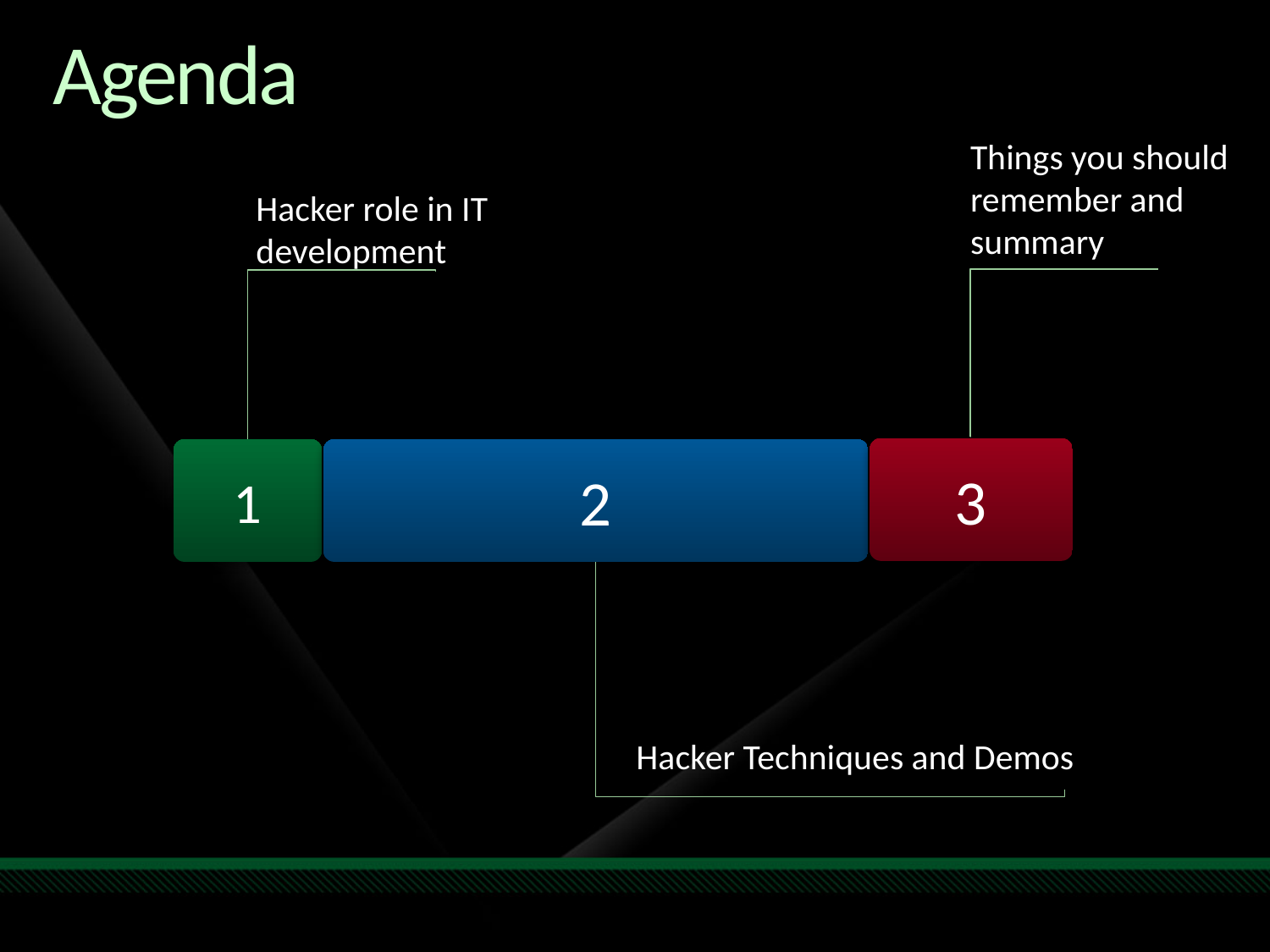

# Agenda
Things you should remember and summary
Hacker role in IT development
3
1
2
Hacker Techniques and Demos